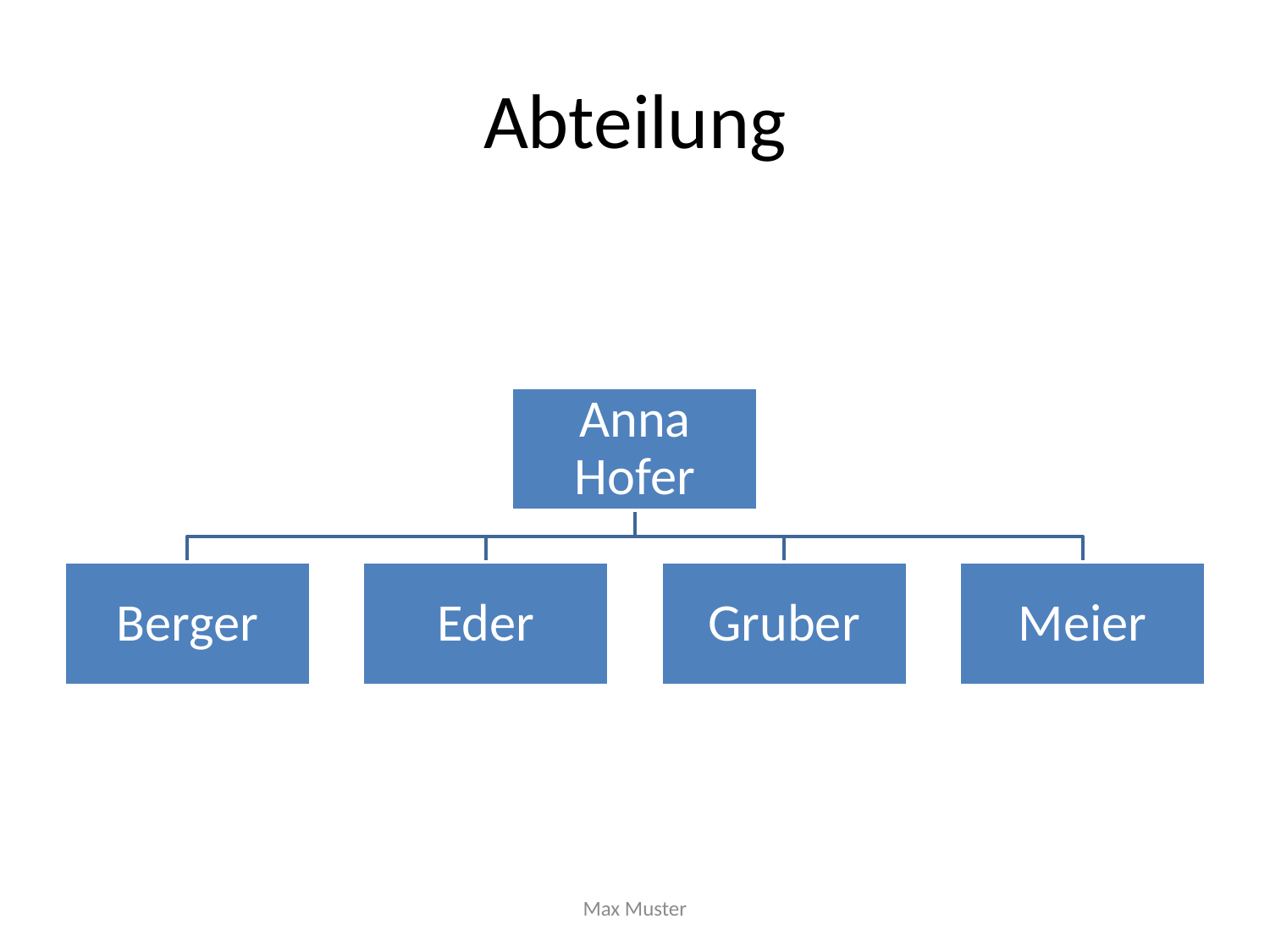

# Abteilung
Anna Hofer
Berger
Eder
Gruber
Meier
Max Muster